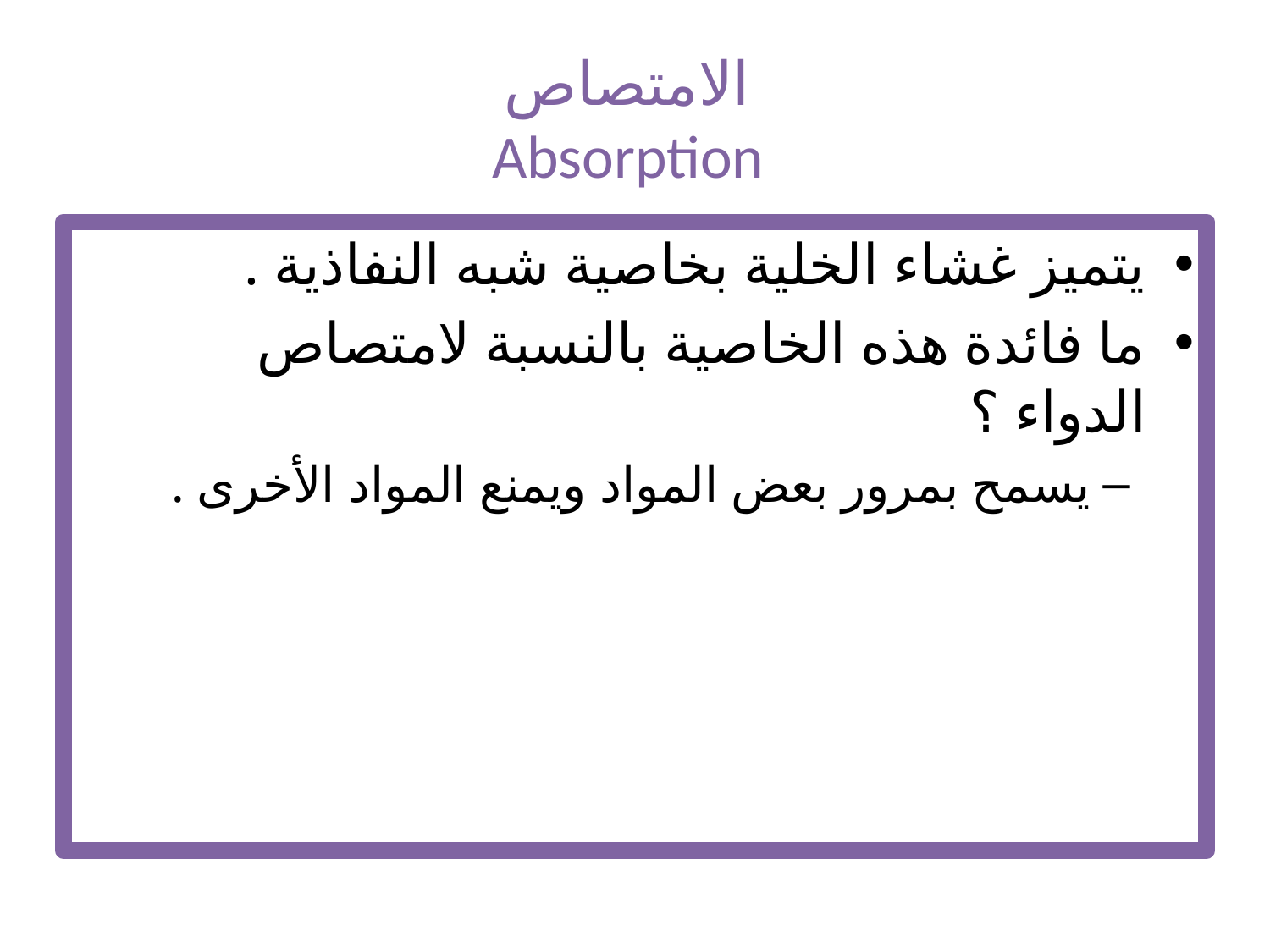

# الامتصاص Absorption

يتميز غشاء الخلية بخاصية شبه النفاذية .
ما فائدة هذه الخاصية بالنسبة لامتصاص الدواء ؟
يسمح بمرور بعض المواد ويمنع المواد الأخرى .